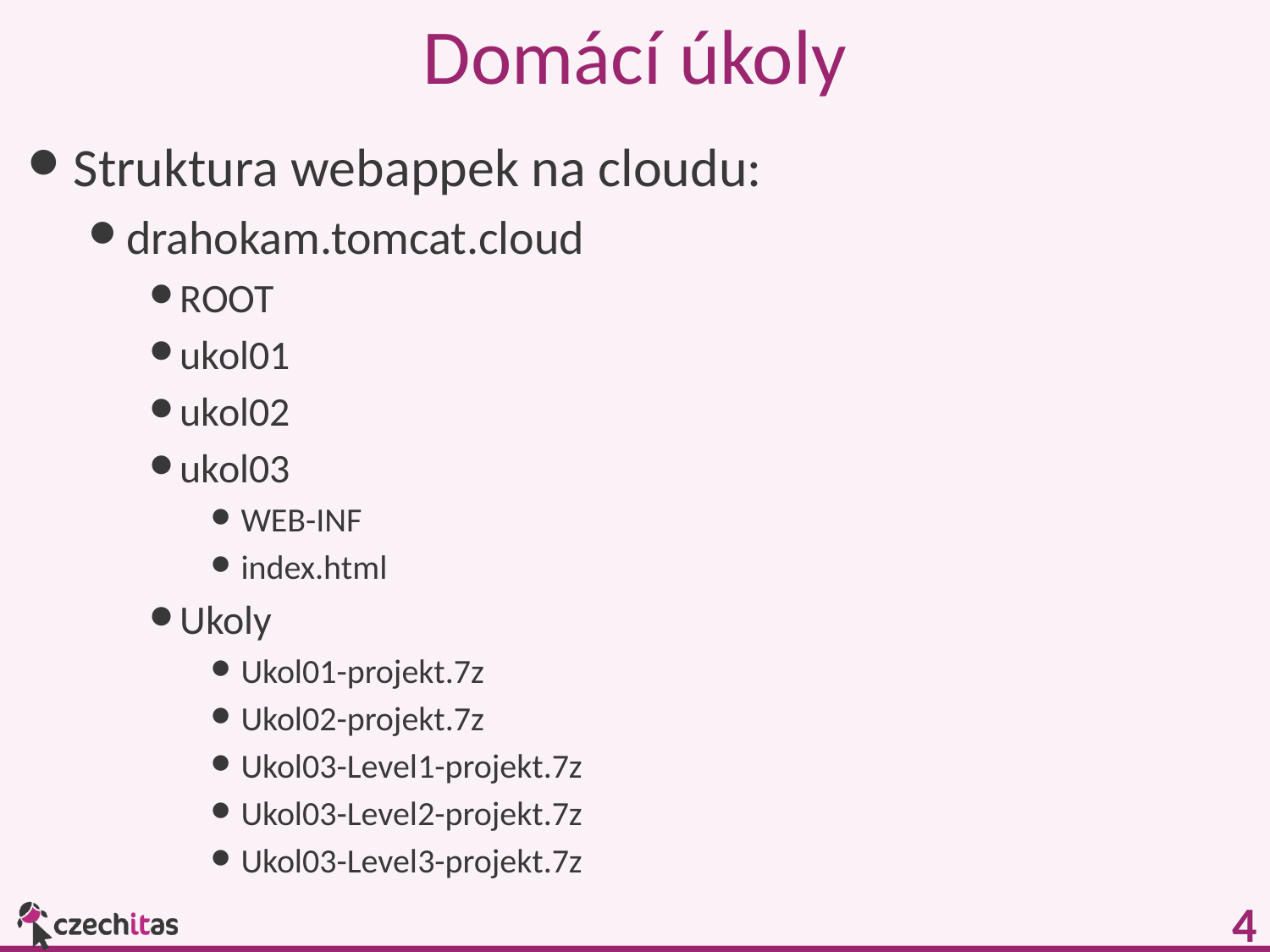

# Domácí úkoly
Struktura webappek na cloudu:
drahokam.tomcat.cloud
ROOT
ukol01
ukol02
ukol03
WEB-INF
index.html
Ukoly
Ukol01-projekt.7z
Ukol02-projekt.7z
Ukol03-Level1-projekt.7z
Ukol03-Level2-projekt.7z
Ukol03-Level3-projekt.7z
4